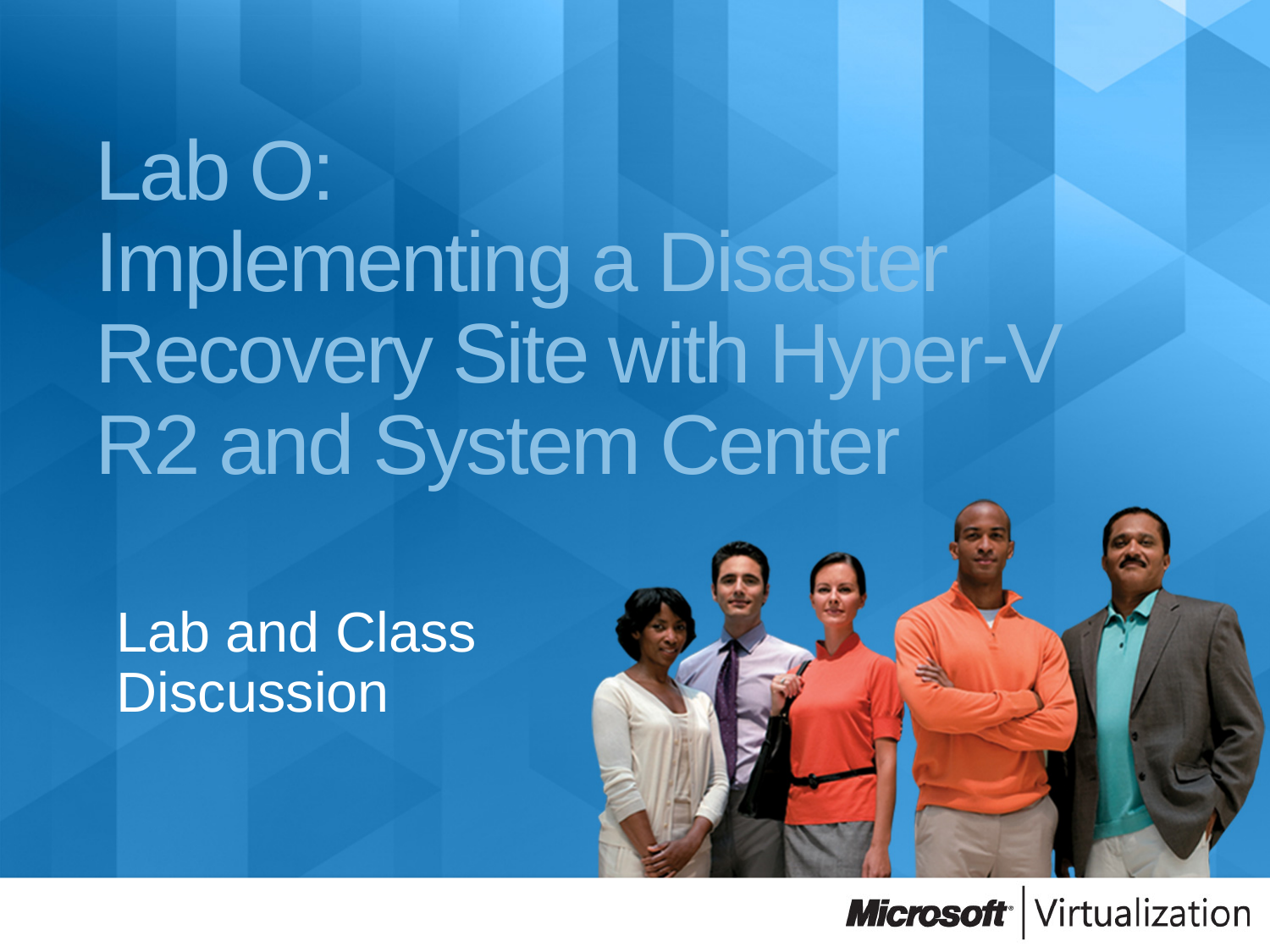

# Lab O: Implementing a Disaster Recovery Site with Hyper-V R2 and System Center
Lab and Class Discussion